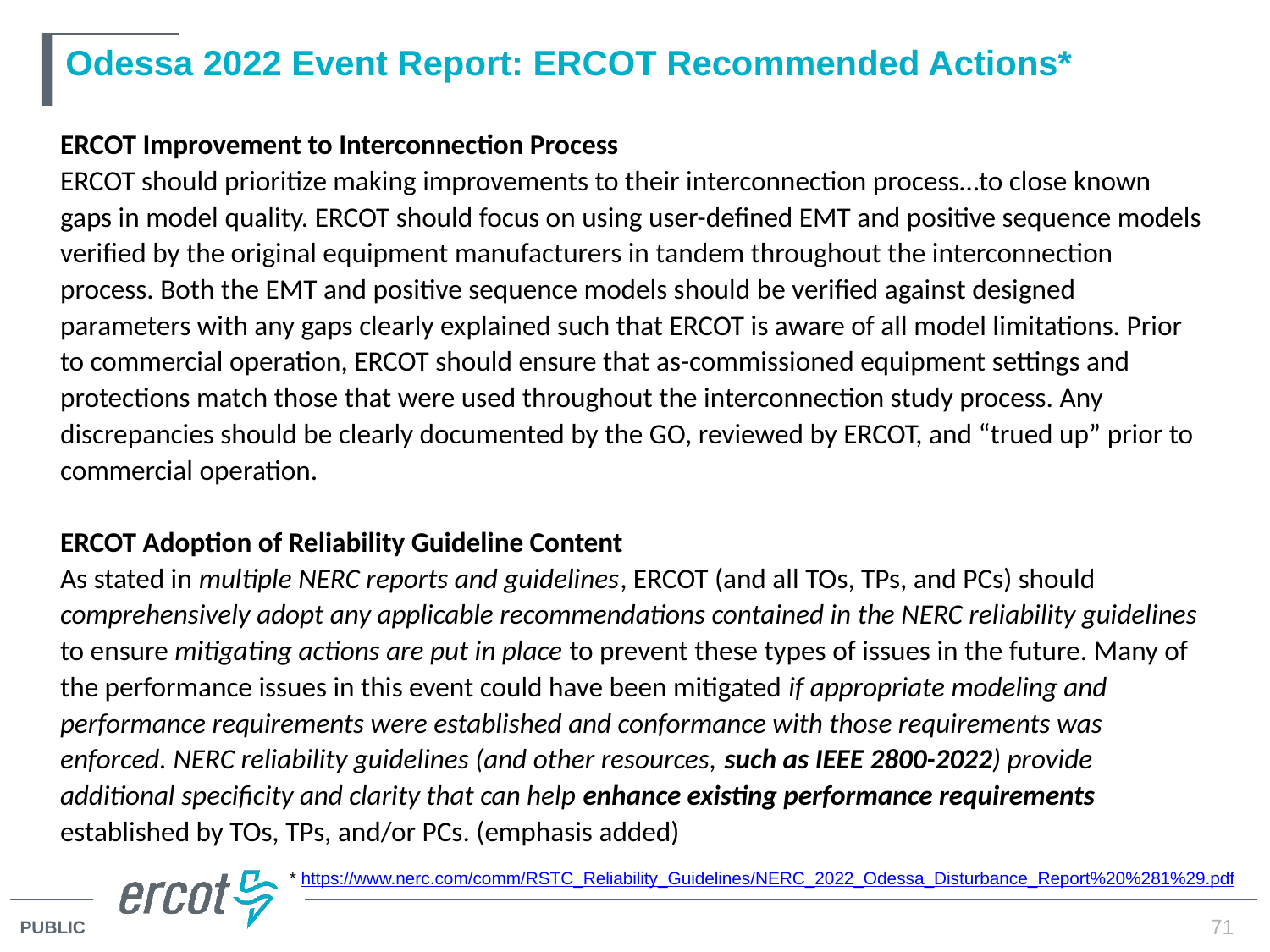

# Odessa 2022 Event Report: ERCOT Recommended Actions*
ERCOT Improvement to Interconnection Process
ERCOT should prioritize making improvements to their interconnection process…to close known gaps in model quality. ERCOT should focus on using user-defined EMT and positive sequence models verified by the original equipment manufacturers in tandem throughout the interconnection process. Both the EMT and positive sequence models should be verified against designed parameters with any gaps clearly explained such that ERCOT is aware of all model limitations. Prior to commercial operation, ERCOT should ensure that as-commissioned equipment settings and protections match those that were used throughout the interconnection study process. Any discrepancies should be clearly documented by the GO, reviewed by ERCOT, and “trued up” prior to commercial operation.

ERCOT Adoption of Reliability Guideline Content
As stated in multiple NERC reports and guidelines, ERCOT (and all TOs, TPs, and PCs) should comprehensively adopt any applicable recommendations contained in the NERC reliability guidelines to ensure mitigating actions are put in place to prevent these types of issues in the future. Many of the performance issues in this event could have been mitigated if appropriate modeling and performance requirements were established and conformance with those requirements was enforced. NERC reliability guidelines (and other resources, such as IEEE 2800-2022) provide additional specificity and clarity that can help enhance existing performance requirements established by TOs, TPs, and/or PCs. (emphasis added)
* https://www.nerc.com/comm/RSTC_Reliability_Guidelines/NERC_2022_Odessa_Disturbance_Report%20%281%29.pdf
71